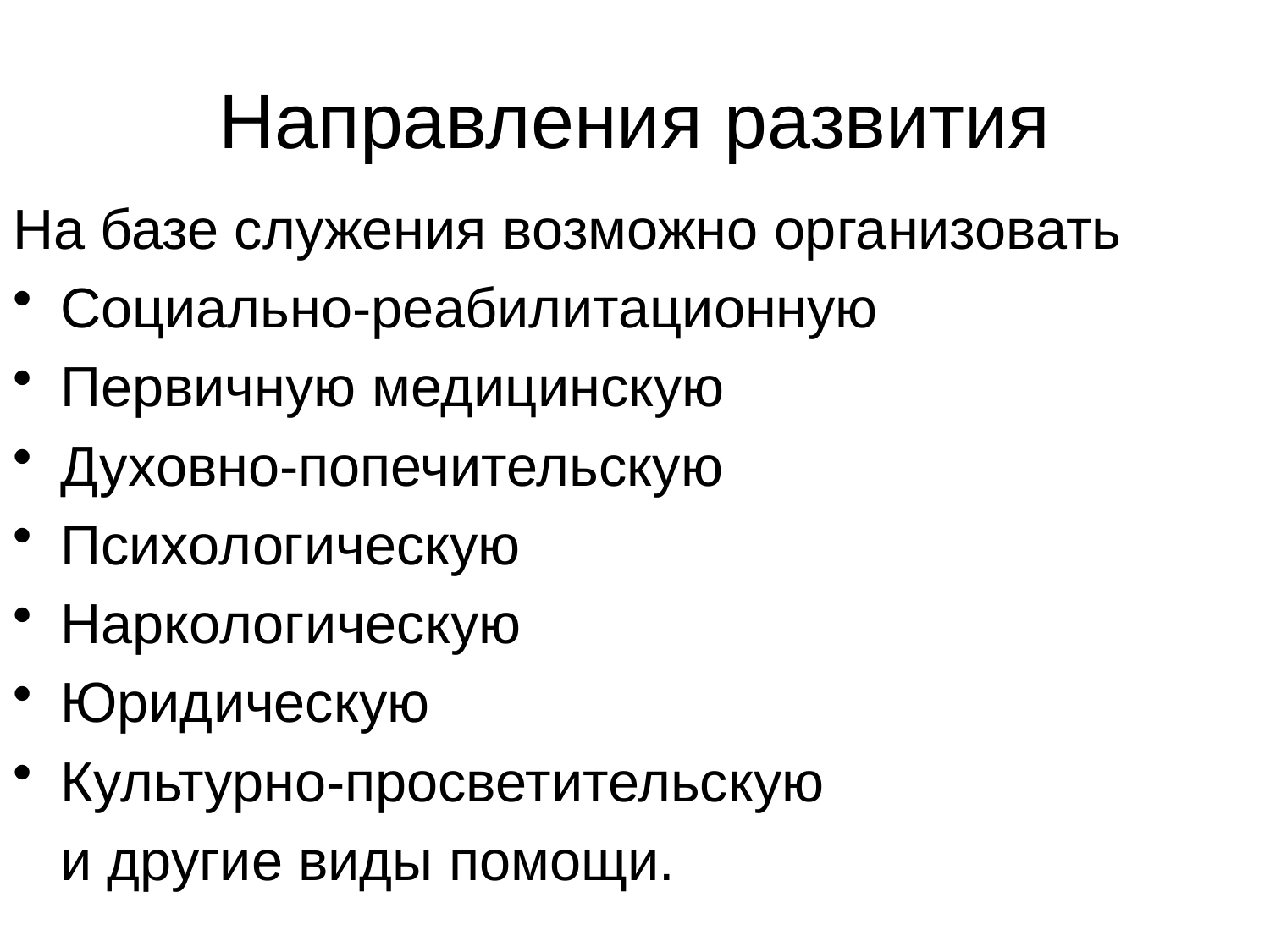

# Направления развития
На базе служения возможно организовать
Социально-реабилитационную
Первичную медицинскую
Духовно-попечительскую
Психологическую
Наркологическую
Юридическую
Культурно-просветительскую
	и другие виды помощи.